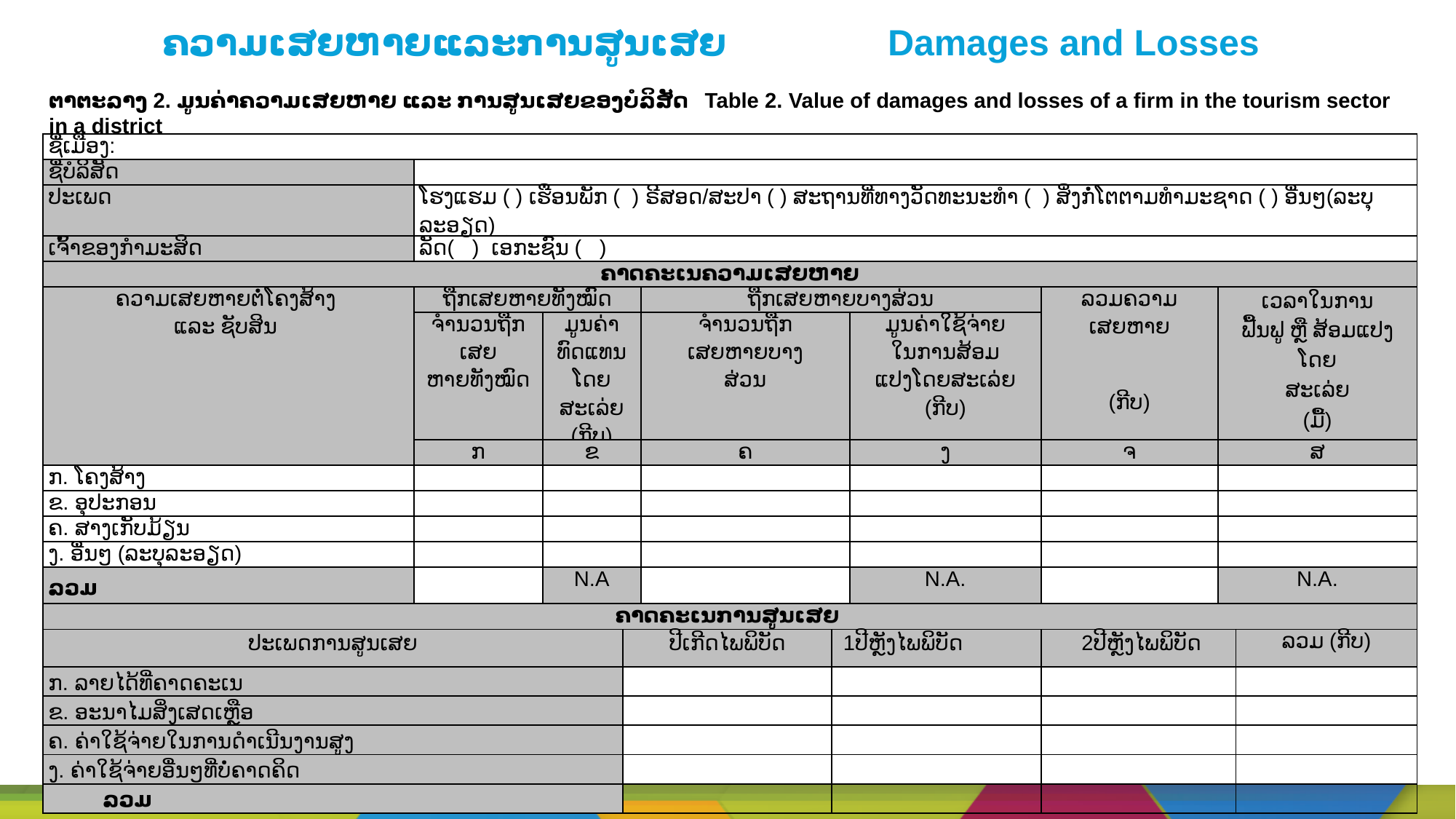

# ຄວາມເສຍຫາຍແລະການສູນເສຍ                 Damages and Losses
ຕາຕະລາງ 2. ມູນຄ່າຄວາມເສຍຫາຍ ແລະ ການສູນເສຍຂອງບໍລິສັດ   Table 2. Value of damages and losses of a firm in the tourism sector in a district
| ຊື່ເມືອງ: |  |  |  |  |  |  |  |  |  |
| --- | --- | --- | --- | --- | --- | --- | --- | --- | --- |
| ຊື່ບໍລິສັດ |  |  |  |  |  |  |  |  |  |
| ປະເພດ | ໂຮງແຮມ ( ) ເຮືອນພັກ ( ) ຣີສອດ/ສະປາ ( ) ສະຖານທີ່ທາງວັດທະນະທຳ ( ) ສິ່ງກໍ່ໂຕຕາມທຳມະຊາດ ( ) ອື່ນໆ(ລະບຸລະອຽດ)\_\_\_\_\_\_\_ |  |  |  |  |  |  |  |  |
| ເຈົ້າຂອງກຳມະສິດ | ລັດ( ) ເອກະຊົນ ( ) |  |  |  |  |  |  |  |  |
| ຄາດຄະເນຄວາມເສຍຫາຍ |  |  |  |  |  |  |  |  |  |
| ຄວາມເສຍຫາຍຕໍ່ໂຄງສ້າງ ແລະ ຊັບສິນ | ຖືກເສຍຫາຍທັງໝົດ |  |  | ຖືກເສຍຫາຍບາງສ່ວນ |  |  | ລວມຄວາມ ເສຍຫາຍ     (ກີບ) | ເວລາໃນການ ຟື້ນຟູ ຫຼື ສ້ອມແປງໂດຍ ສະເລ່ຍ (ມື້) |  |
|  | ຈຳນວນຖືກ ເສຍ ຫາຍທັງໝົດ | ມູນຄ່າທົດແທນໂດຍສະເລ່ຍ (ກີບ) |  | ຈຳນວນຖືກ ເສຍຫາຍບາງ ສ່ວນ |  | ມູນຄ່າໃຊ້ຈ່າຍ ໃນການສ້ອມ ແປງໂດຍສະເລ່ຍ (ກີບ) |  |  |  |
|  | ກ | ຂ |  | ຄ |  | ງ | ຈ | ສ |  |
| ກ. ໂຄງສ້າງ |  |  |  |  |  |  |  |  |  |
| ຂ. ອຸປະກອນ |  |  |  |  |  |  |  |  |  |
| ຄ. ສາງເກັບມ້ຽນ |  |  |  |  |  |  |  |  |  |
| ງ. ອື່ນໆ (ລະບຸລະອຽດ) |  |  |  |  |  |  |  |  |  |
| ລວມ |  | N.A |  |  |  | N.A. |  | N.A. |  |
| ຄາດຄະເນການສູນເສຍ |  |  |  |  |  |  |  |  |  |
| ປະເພດການສູນເສຍ |  |  | ປີເກີດໄພພິບັດ |  | 1ປີຫຼັງໄພພິບັດ |  | 2ປີຫຼັງໄພພິບັດ |  | ລວມ (ກີບ) |
| ກ. ລາຍໄດ້ທີ່ຄາດຄະເນ |  |  |  |  |  |  |  |  |  |
| ຂ. ອະນາໄມສິ່ງເສດເຫຼືອ |  |  |  |  |  |  |  |  |  |
| ຄ. ຄ່າໃຊ້ຈ່າຍໃນການດຳເນີນງານສູງ |  |  |  |  |  |  |  |  |  |
| ງ. ຄ່າໃຊ້ຈ່າຍອື່ນໆທີ່ບໍ່ຄາດຄິດ |  |  |  |  |  |  |  |  |  |
| ລວມ |  |  |  |  |  |  |  |  |  |